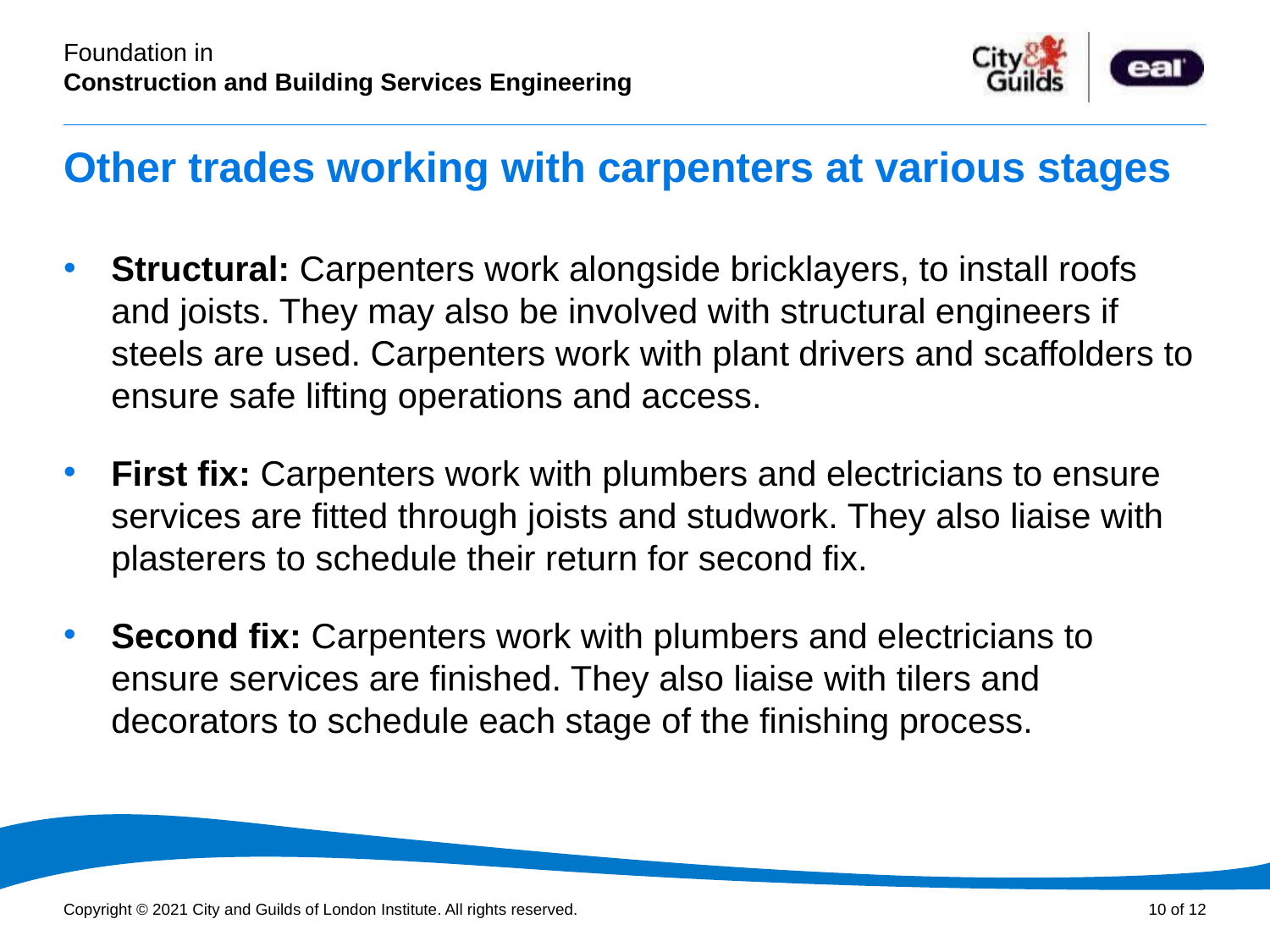

# Other trades working with carpenters at various stages
Structural: Carpenters work alongside bricklayers, to install roofs and joists. They may also be involved with structural engineers if steels are used. Carpenters work with plant drivers and scaffolders to ensure safe lifting operations and access.
First fix: Carpenters work with plumbers and electricians to ensure services are fitted through joists and studwork. They also liaise with plasterers to schedule their return for second fix.
Second fix: Carpenters work with plumbers and electricians to ensure services are finished. They also liaise with tilers and decorators to schedule each stage of the finishing process.